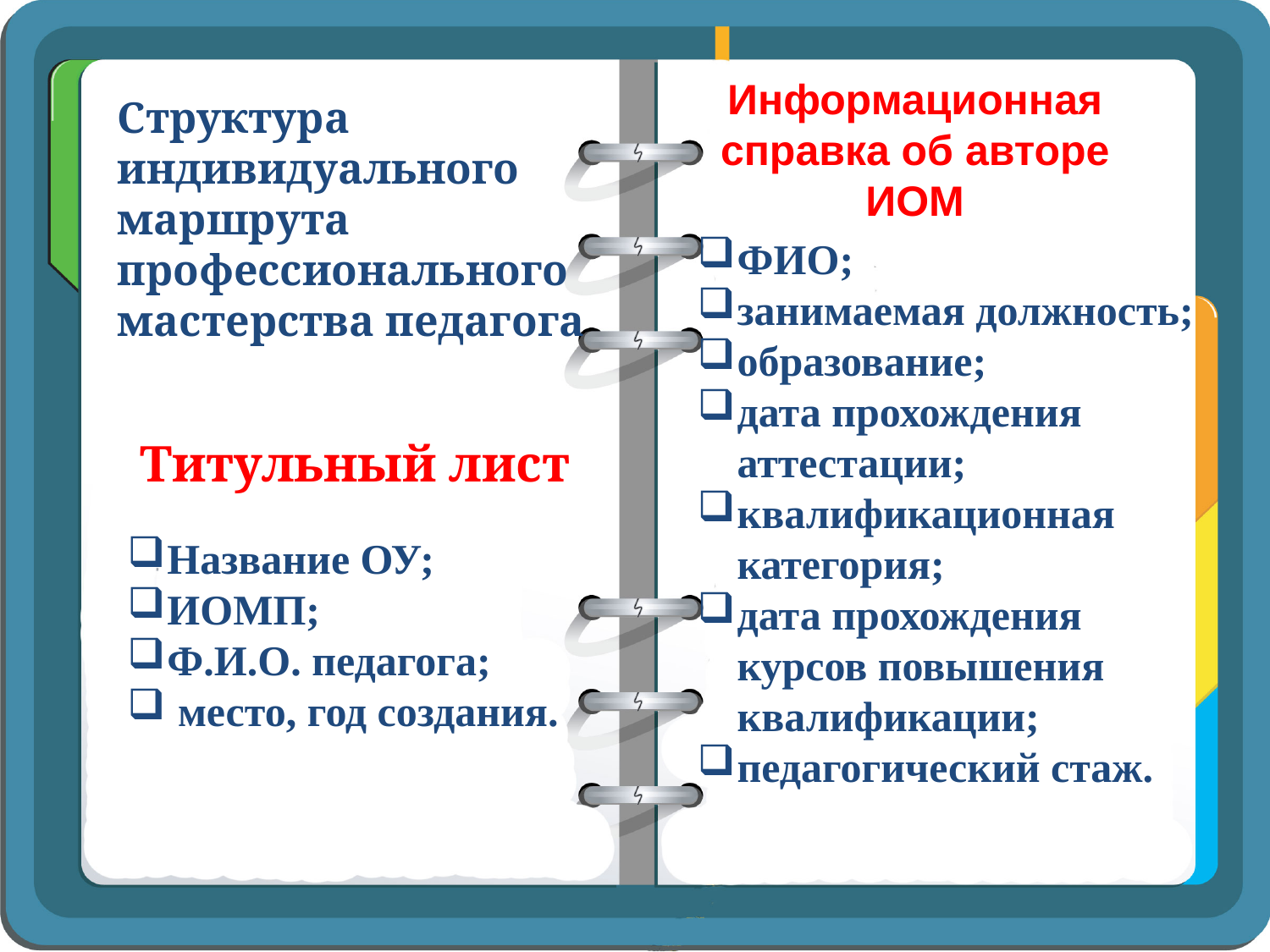

Информационная справка об авторе ИОМ
Структура индивидуального маршрута профессионального мастерства педагога
ФИО;
занимаемая должность;
образование;
дата прохождения аттестации;
квалификационная категория;
дата прохождения курсов повышения квалификации;
педагогический стаж.
Титульный лист
Название ОУ;
ИОМП;
Ф.И.О. педагога;
 место, год создания.